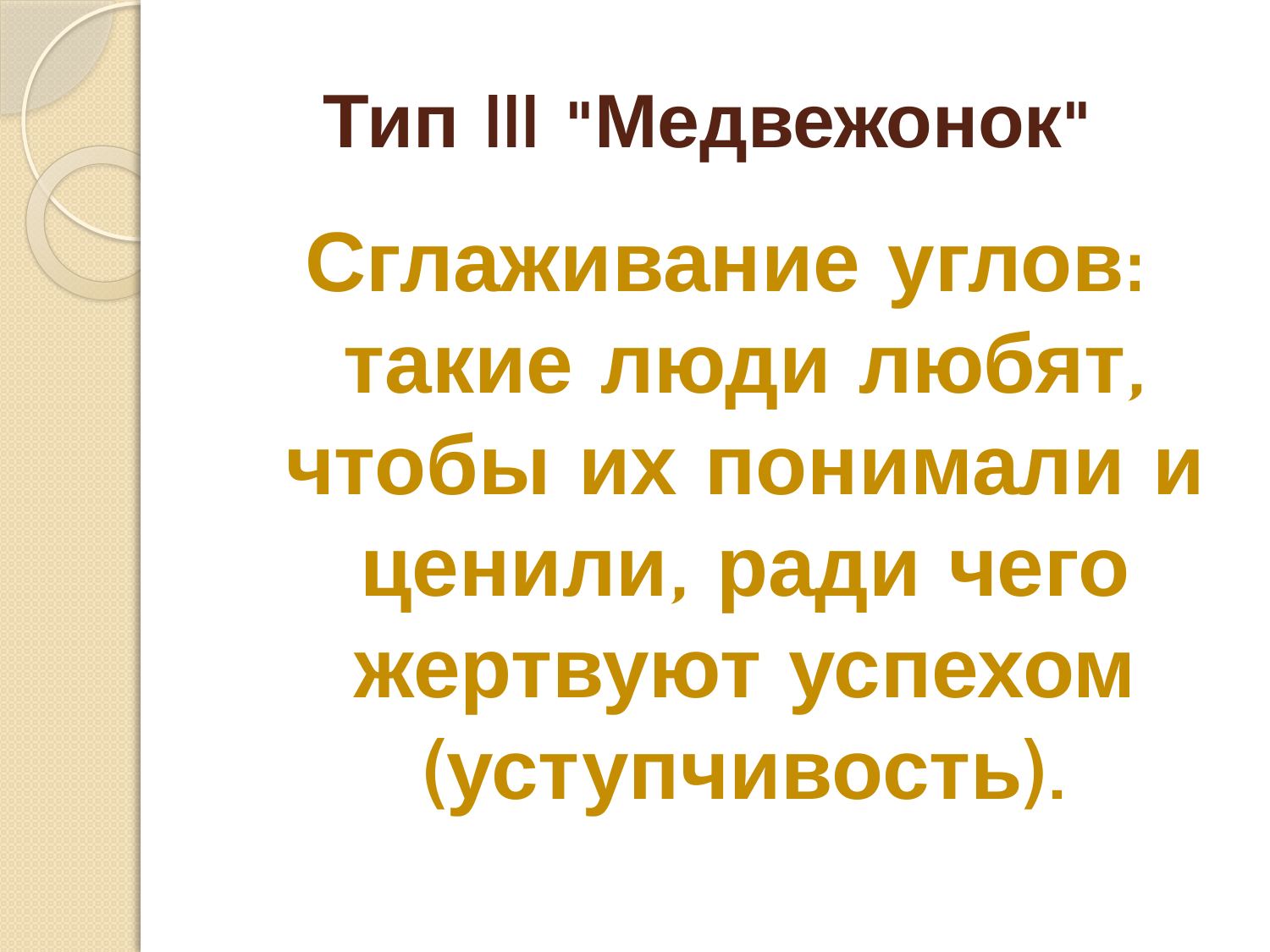

# Тип III "Медвежонок"
Сглаживание углов: такие люди любят, чтобы их понимали и ценили, ради чего жертвуют успехом (уступчивость).